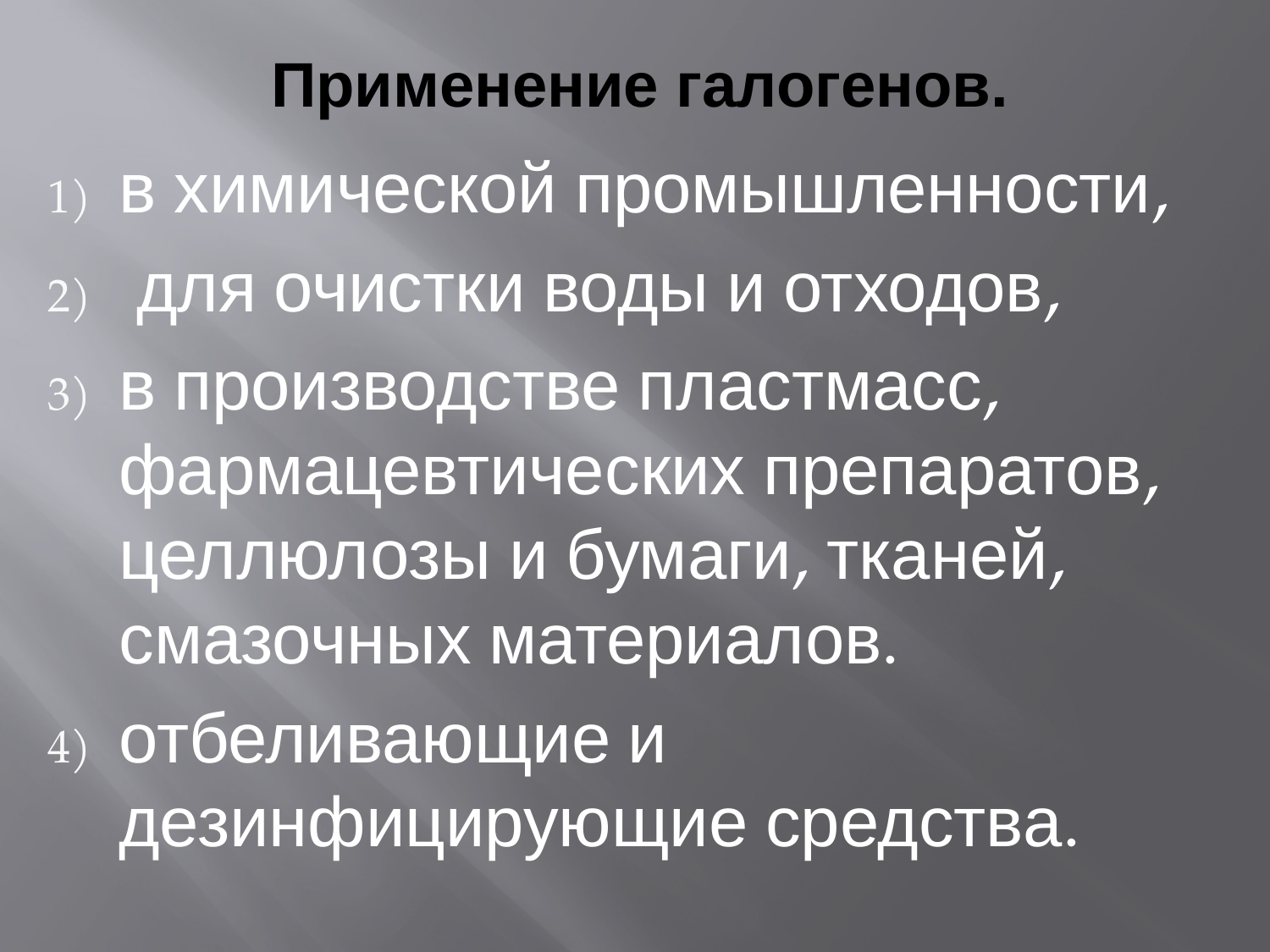

# Применение галогенов.
в химической промышленности,
 для очистки воды и отходов,
в производстве пластмасс, фармацевтических препаратов, целлюлозы и бумаги, тканей, смазочных материалов.
отбеливающие и дезинфицирующие средства.